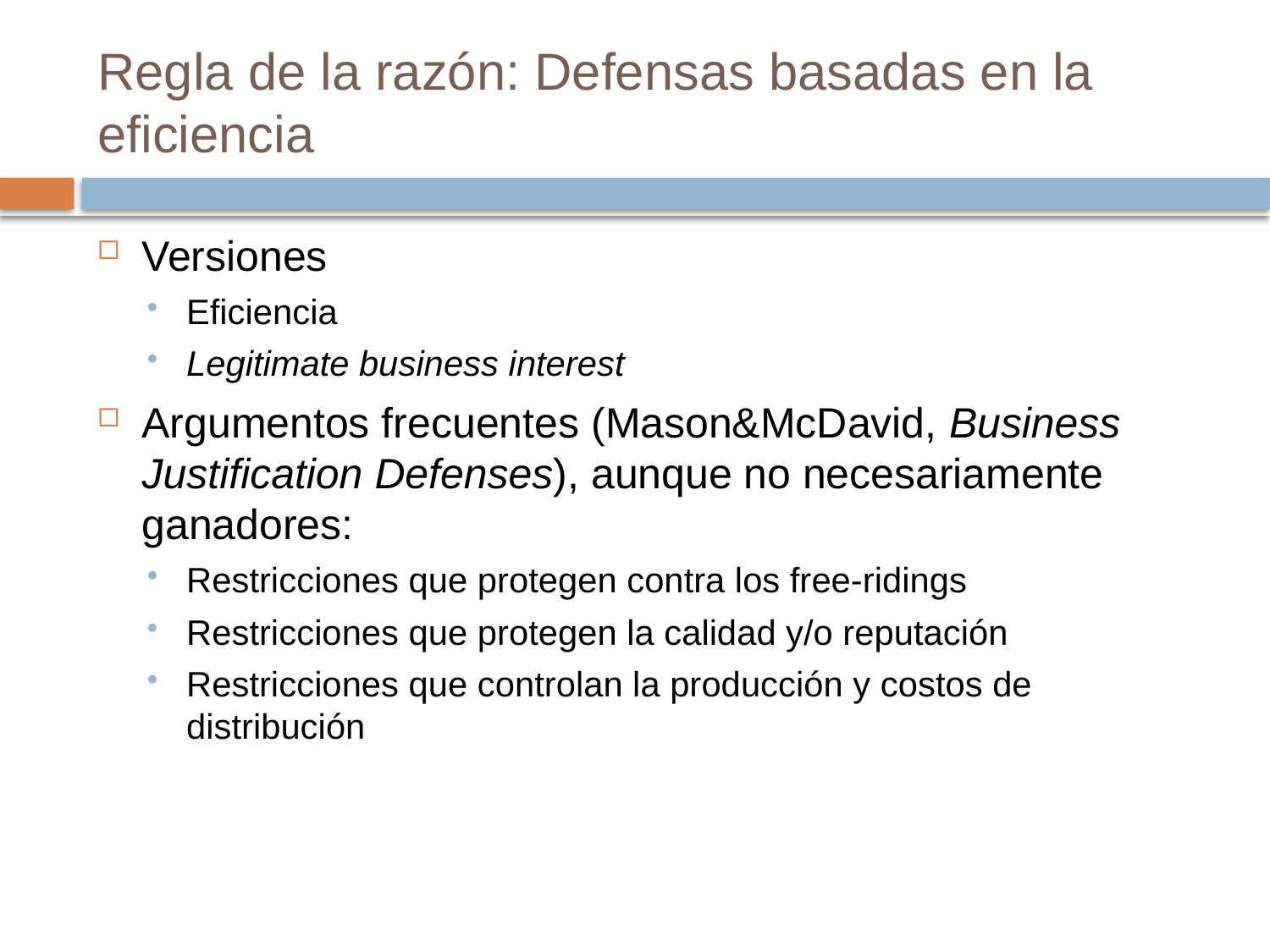

# Regla de la razón: Defensas basadas en la eficiencia
Versiones
Eficiencia
Legitimate business interest
Argumentos frecuentes (Mason&McDavid, Business Justification Defenses), aunque no necesariamente ganadores:
Restricciones que protegen contra los free-ridings
Restricciones que protegen la calidad y/o reputación
Restricciones que controlan la producción y costos de distribución